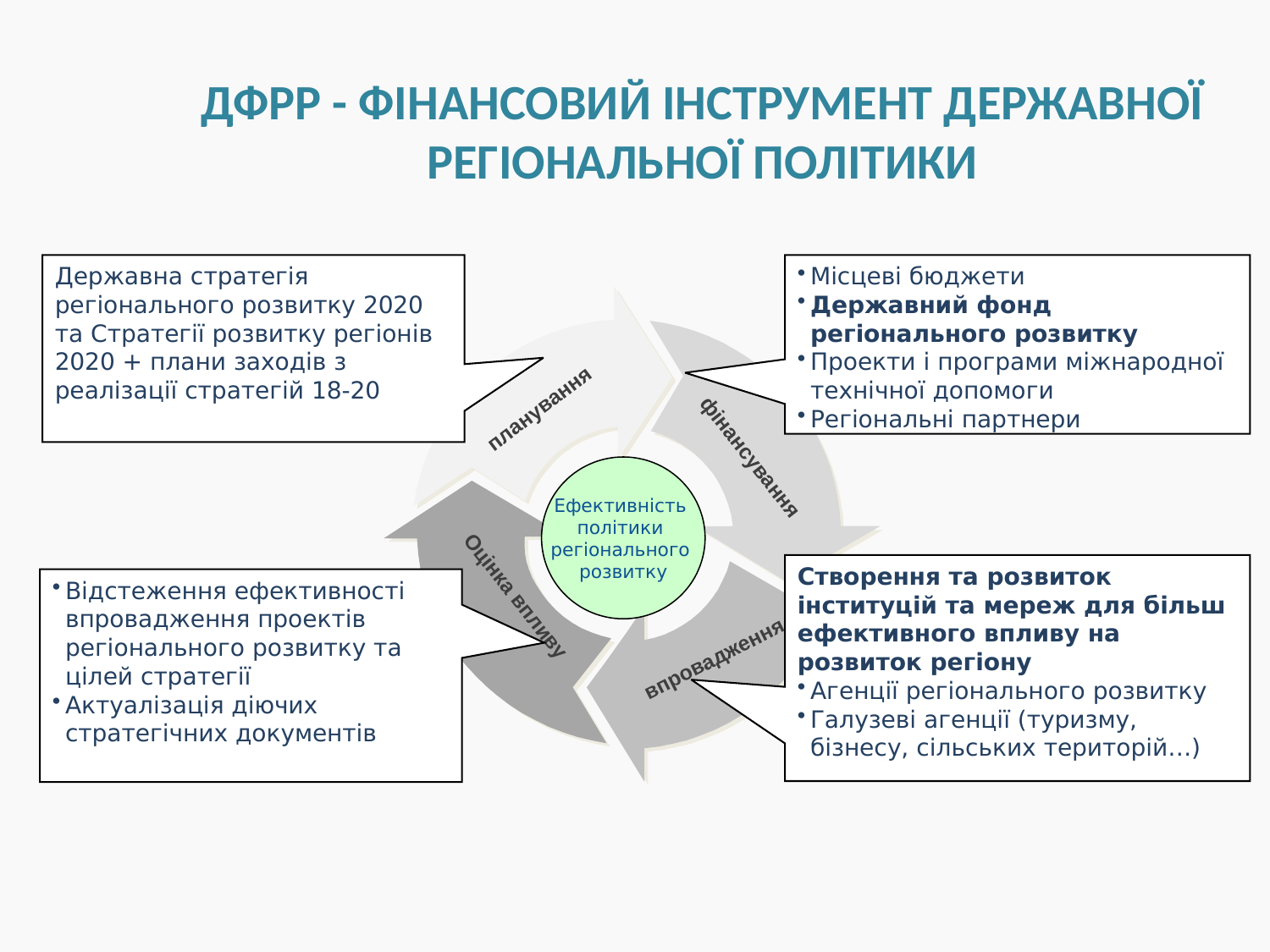

# ДФРР - ФІНАНСОВИЙ ІНСТРУМЕНТ ДЕРЖАВНОЇ РЕГІОНАЛЬНОЇ ПОЛІТИКИ
Місцеві бюджети
Державний фонд регіонального розвитку
Проекти і програми міжнародної технічної допомоги
Регіональні партнери
Державна стратегія регіонального розвитку 2020 та Стратегії розвитку регіонів 2020 + плани заходів з реалізації стратегій 18-20

планування
фінансування
Ефективність
політики
регіонального
розвитку
Створення та розвиток інституцій та мереж для більш ефективного впливу на розвиток регіону
Агенції регіонального розвитку
Галузеві агенції (туризму, бізнесу, сільських територій…)
Відстеження ефективності впровадження проектів регіонального розвитку та цілей стратегії
Актуалізація діючих  стратегічних документів
Оцінка впливу
впровадження